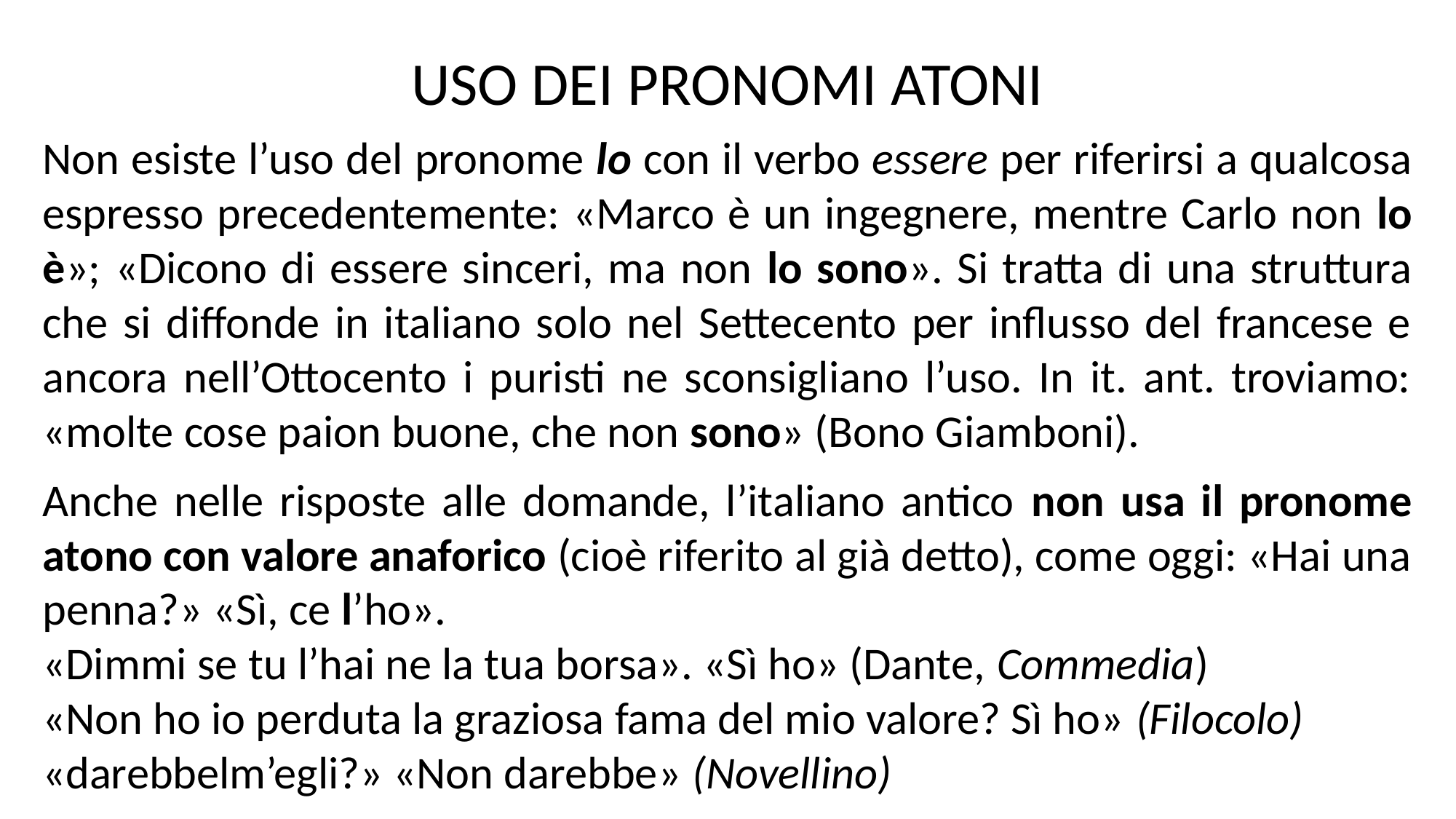

USO DEI PRONOMI ATONI
Non esiste l’uso del pronome lo con il verbo essere per riferirsi a qualcosa espresso precedentemente: «Marco è un ingegnere, mentre Carlo non lo è»; «Dicono di essere sinceri, ma non lo sono». Si tratta di una struttura che si diffonde in italiano solo nel Settecento per influsso del francese e ancora nell’Ottocento i puristi ne sconsigliano l’uso. In it. ant. troviamo: «molte cose paion buone, che non sono» (Bono Giamboni).
Anche nelle risposte alle domande, l’italiano antico non usa il pronome atono con valore anaforico (cioè riferito al già detto), come oggi: «Hai una penna?» «Sì, ce l’ho».
«Dimmi se tu l’hai ne la tua borsa». «Sì ho» (Dante, Commedia)
«Non ho io perduta la graziosa fama del mio valore? Sì ho» (Filocolo)
«darebbelm’egli?» «Non darebbe» (Novellino)